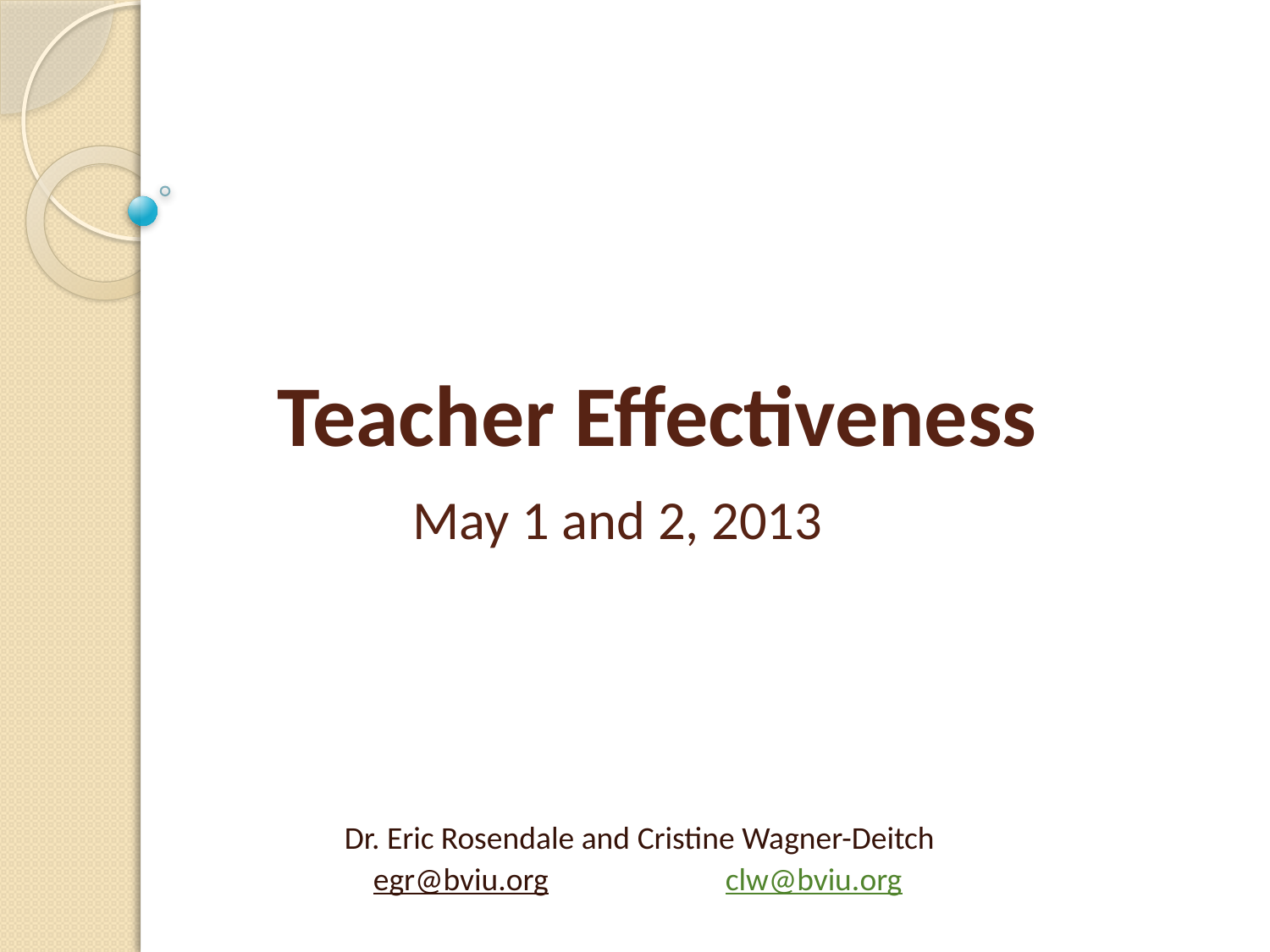

# Teacher Effectiveness May 1 and 2, 2013
Dr. Eric Rosendale and Cristine Wagner-Deitch
    egr@bviu.org		clw@bviu.org